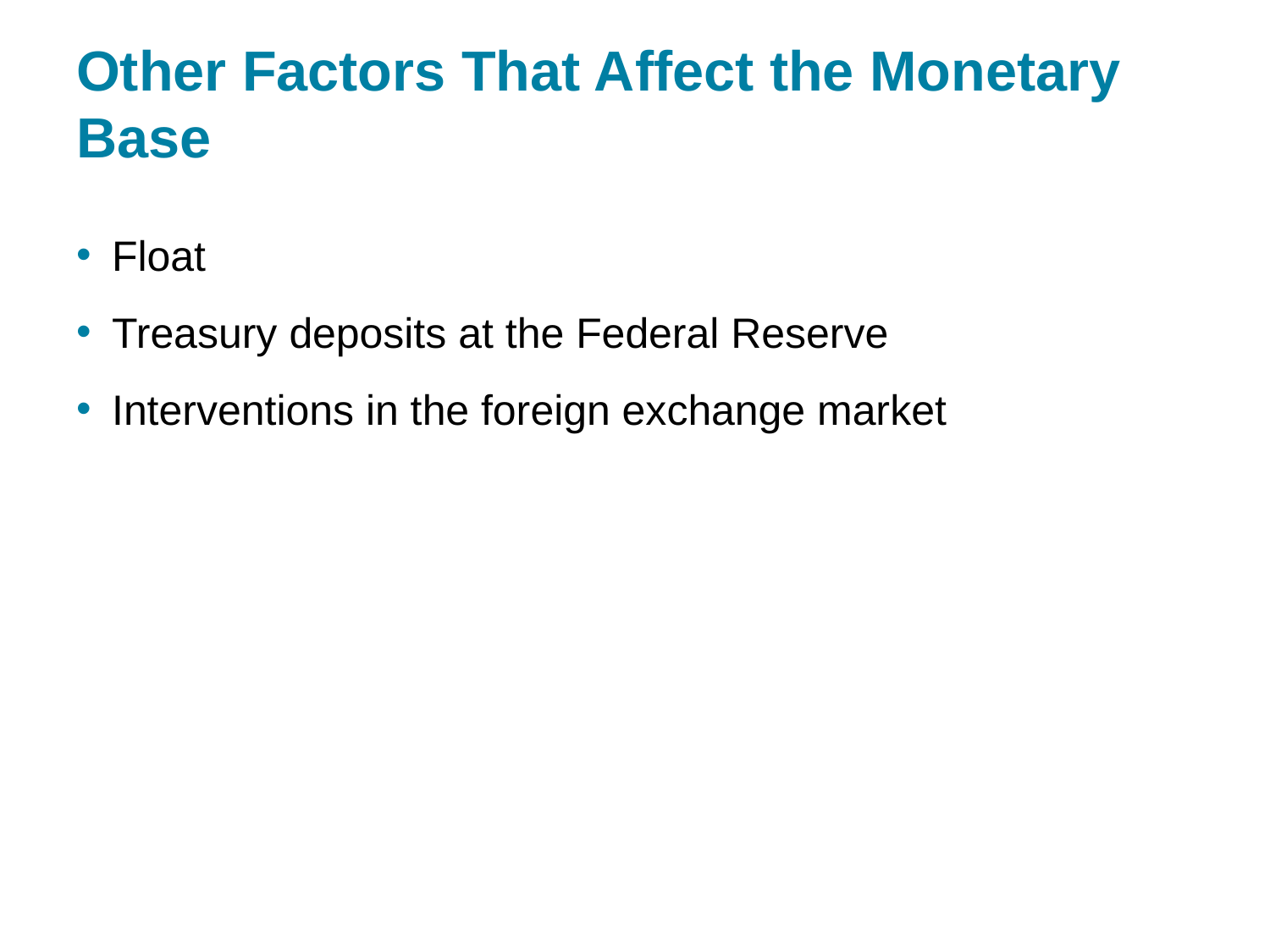

# Other Factors That Affect the Monetary Base
Float
Treasury deposits at the Federal Reserve
Interventions in the foreign exchange market